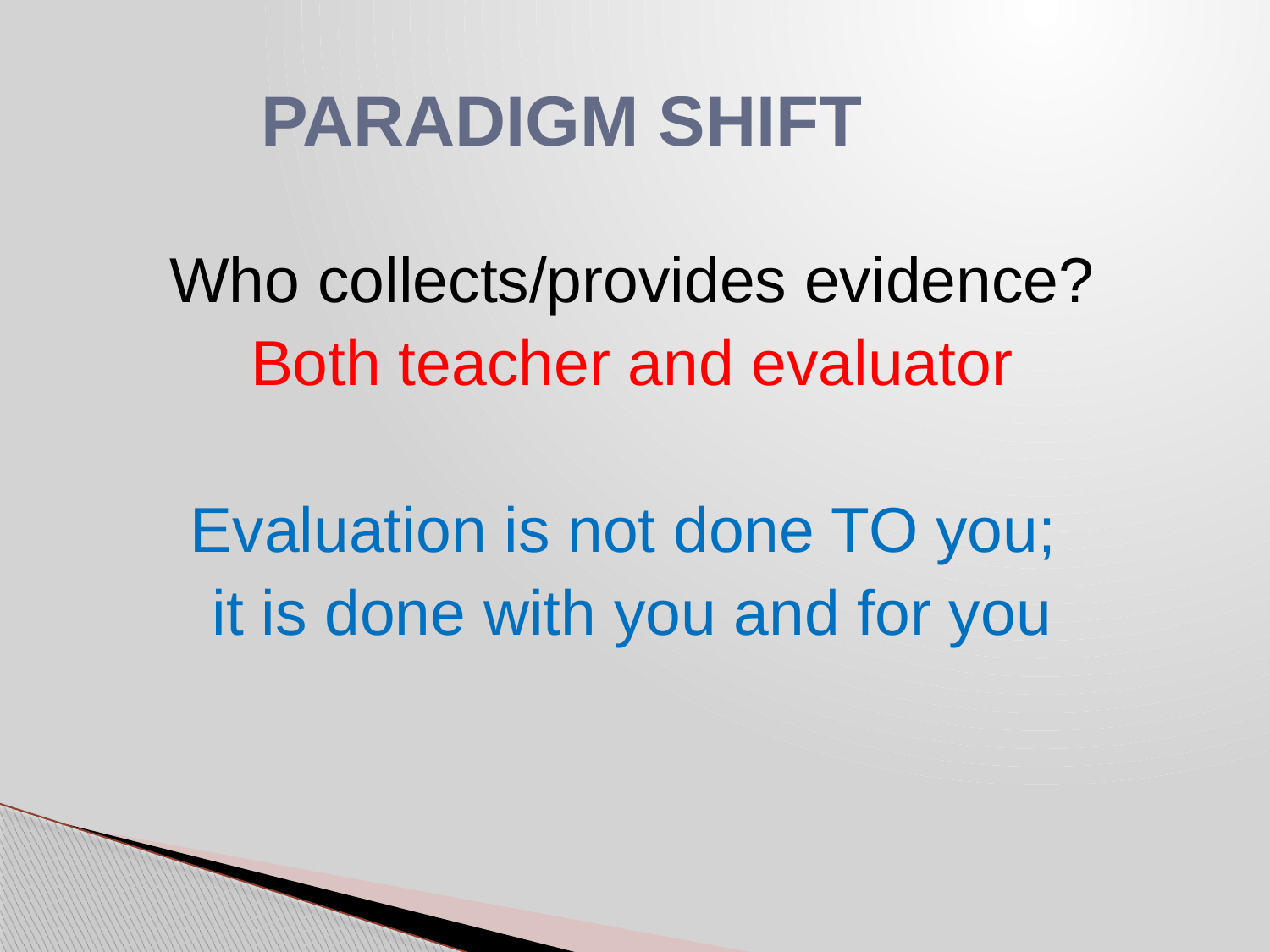

PARADIGM SHIFT
Who collects/provides evidence?
Both teacher and evaluator

Evaluation is not done TO you;
it is done with you and for you